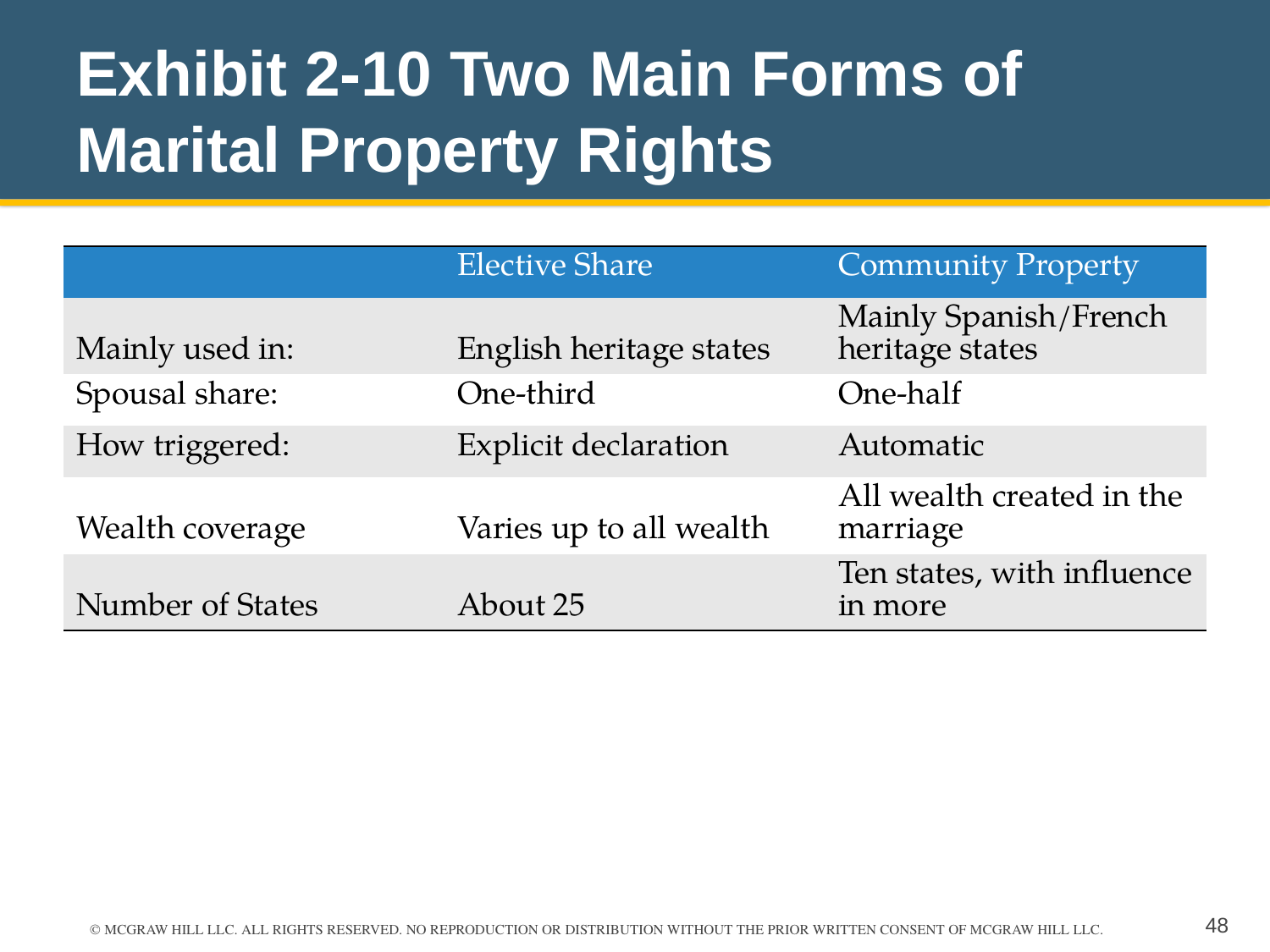

# Exhibit 2-10 Two Main Forms of Marital Property Rights
|  | Elective Share | Community Property |
| --- | --- | --- |
| Mainly used in: | English heritage states | Mainly Spanish/French heritage states |
| Spousal share: | One-third | One-half |
| How triggered: | Explicit declaration | Automatic |
| Wealth coverage | Varies up to all wealth | All wealth created in the marriage |
| Number of States | About 25 | Ten states, with influence in more |
© MCGRAW HILL LLC. ALL RIGHTS RESERVED. NO REPRODUCTION OR DISTRIBUTION WITHOUT THE PRIOR WRITTEN CONSENT OF MCGRAW HILL LLC.
48